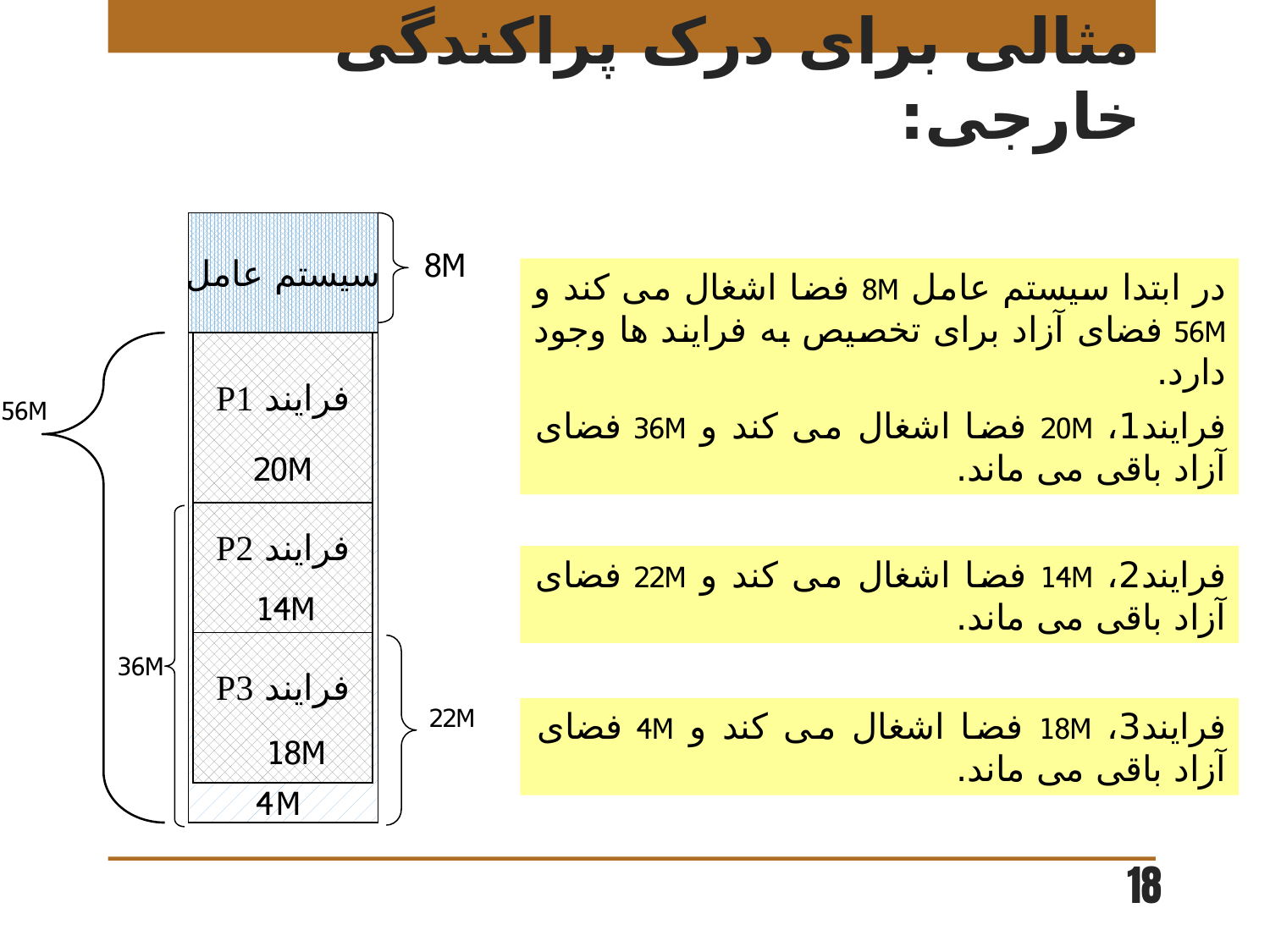

# مثالی برای درک پراکندگی خارجی:
سیستم عامل

8M
در ابتدا سیستم عامل 8M فضا اشغال می کند و 56M فضای آزاد برای تخصیص به فرایند ها وجود دارد.

فرایند P1

56M
فرایند1، 20M فضا اشغال می کند و 36M فضای آزاد باقی می ماند.
20M
فرایند P2

فرایند2، 14M فضا اشغال می کند و 22M فضای آزاد باقی می ماند.
14M
فرایند P3

36M
22M
فرایند3، 18M فضا اشغال می کند و 4M فضای آزاد باقی می ماند.
18M
4M
18